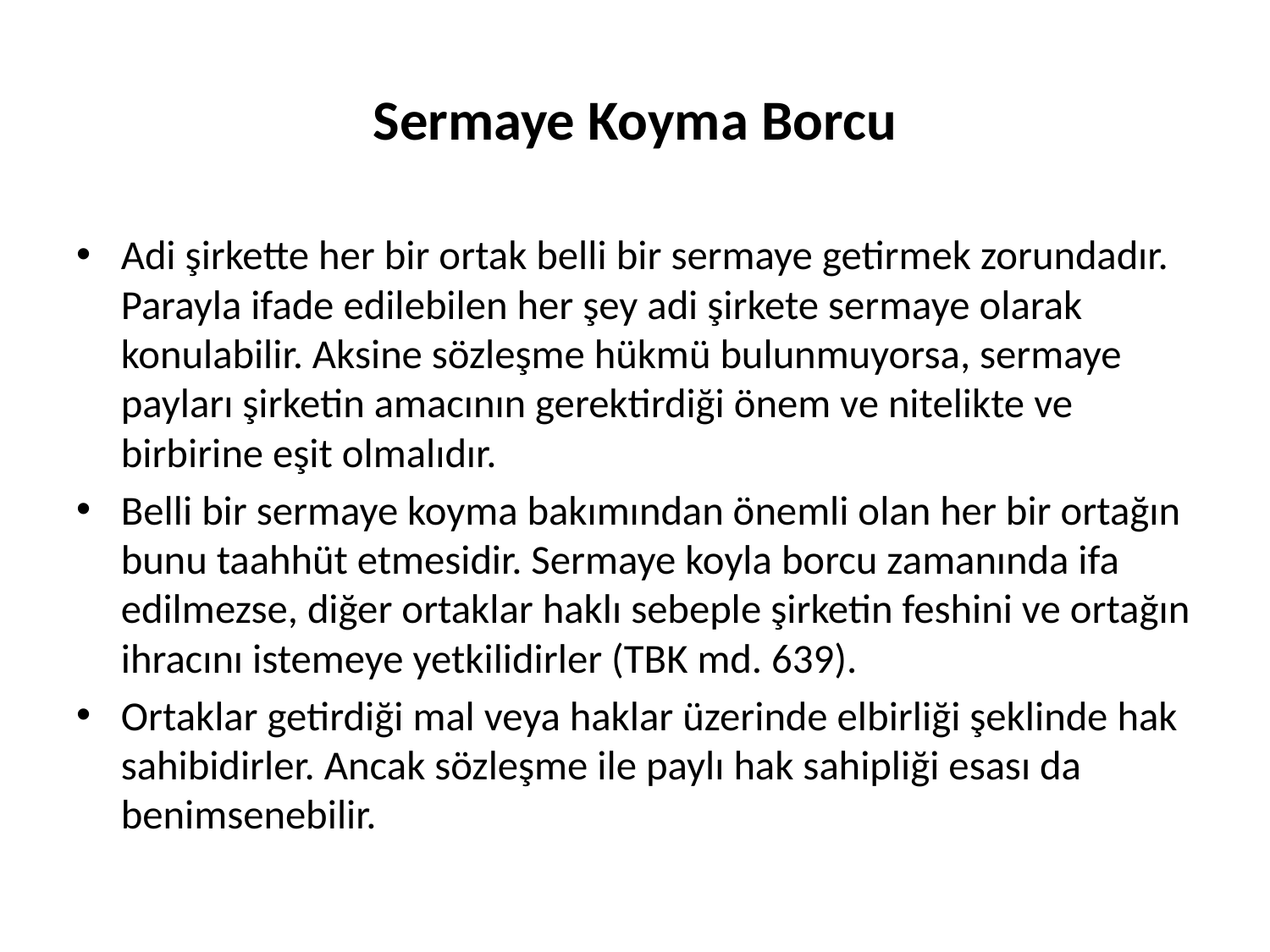

# Sermaye Koyma Borcu
Adi şirkette her bir ortak belli bir sermaye getirmek zorundadır. Parayla ifade edilebilen her şey adi şirkete sermaye olarak konulabilir. Aksine sözleşme hükmü bulunmuyorsa, sermaye payları şirketin amacının gerektirdiği önem ve nitelikte ve birbirine eşit olmalıdır.
Belli bir sermaye koyma bakımından önemli olan her bir ortağın bunu taahhüt etmesidir. Sermaye koyla borcu zamanında ifa edilmezse, diğer ortaklar haklı sebeple şirketin feshini ve ortağın ihracını istemeye yetkilidirler (TBK md. 639).
Ortaklar getirdiği mal veya haklar üzerinde elbirliği şeklinde hak sahibidirler. Ancak sözleşme ile paylı hak sahipliği esası da benimsenebilir.